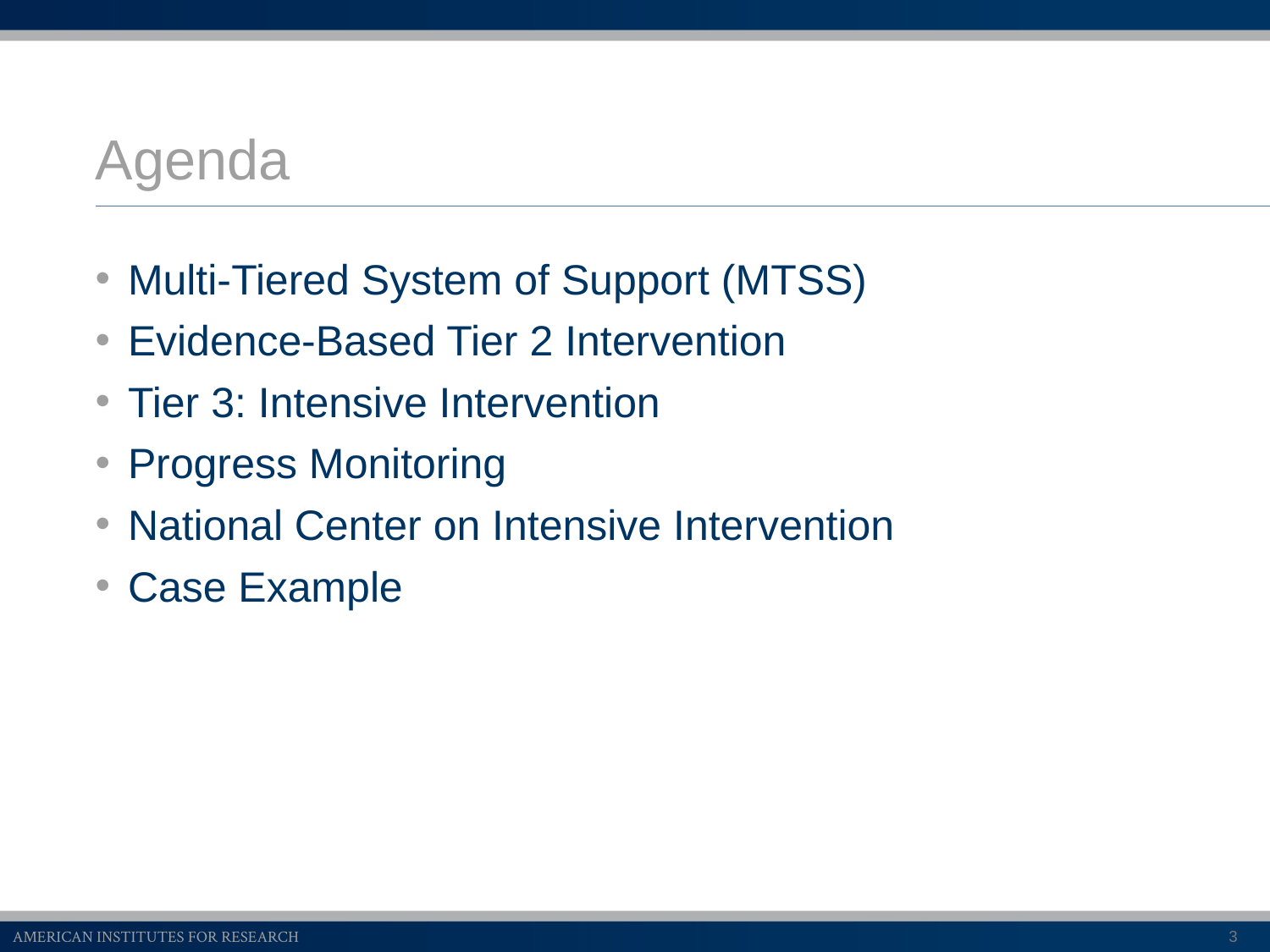

# Agenda
Multi-Tiered System of Support (MTSS)
Evidence-Based Tier 2 Intervention
Tier 3: Intensive Intervention
Progress Monitoring
National Center on Intensive Intervention
Case Example
3